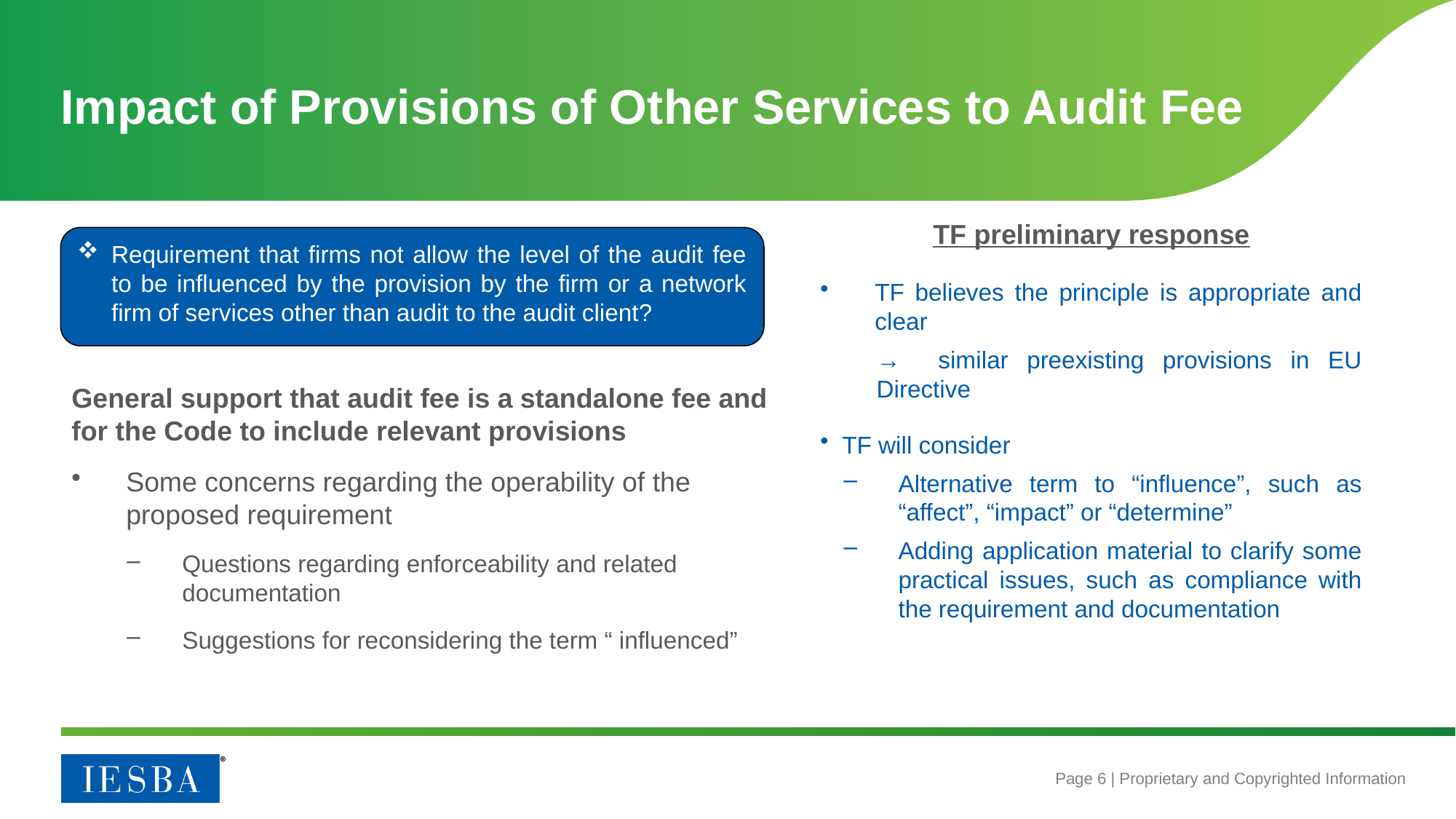

# Impact of Provisions of Other Services to Audit Fee
TF preliminary response
TF believes the principle is appropriate and clear
→  similar preexisting provisions in EU Directive
TF will consider
Alternative term to “influence”, such as “affect”, “impact” or “determine”
Adding application material to clarify some practical issues, such as compliance with the requirement and documentation

General support that audit fee is a standalone fee and for the Code to include relevant provisions
Some concerns regarding the operability of the proposed requirement
Questions regarding enforceability and related documentation
Suggestions for reconsidering the term “ influenced”

Requirement that firms not allow the level of the audit fee to be influenced by the provision by the firm or a network firm of services other than audit to the audit client?